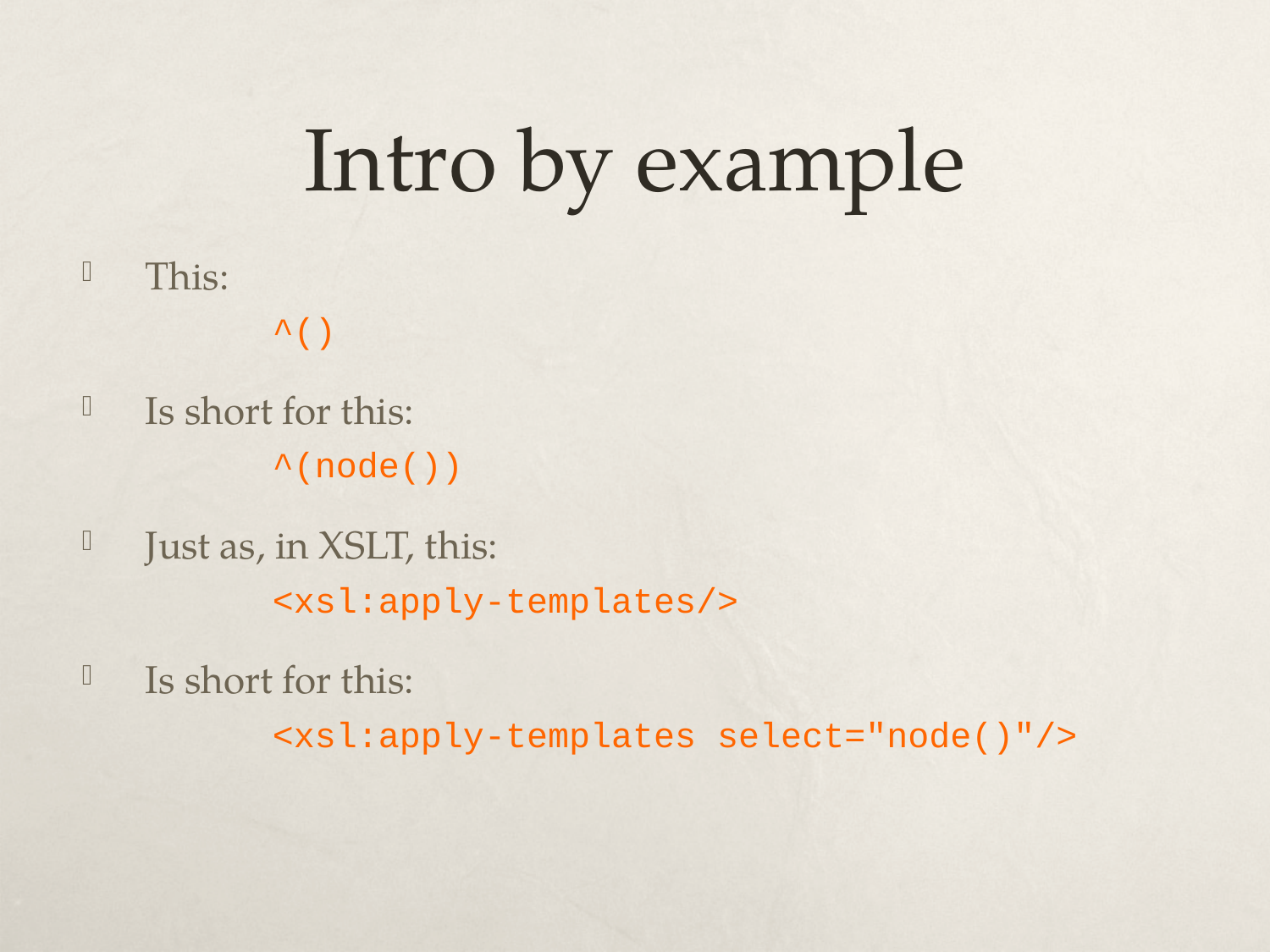

# Intro by example
This:
	^()
Is short for this:
	^(node())
Just as, in XSLT, this:
	<xsl:apply-templates/>
Is short for this:
	<xsl:apply-templates select="node()"/>